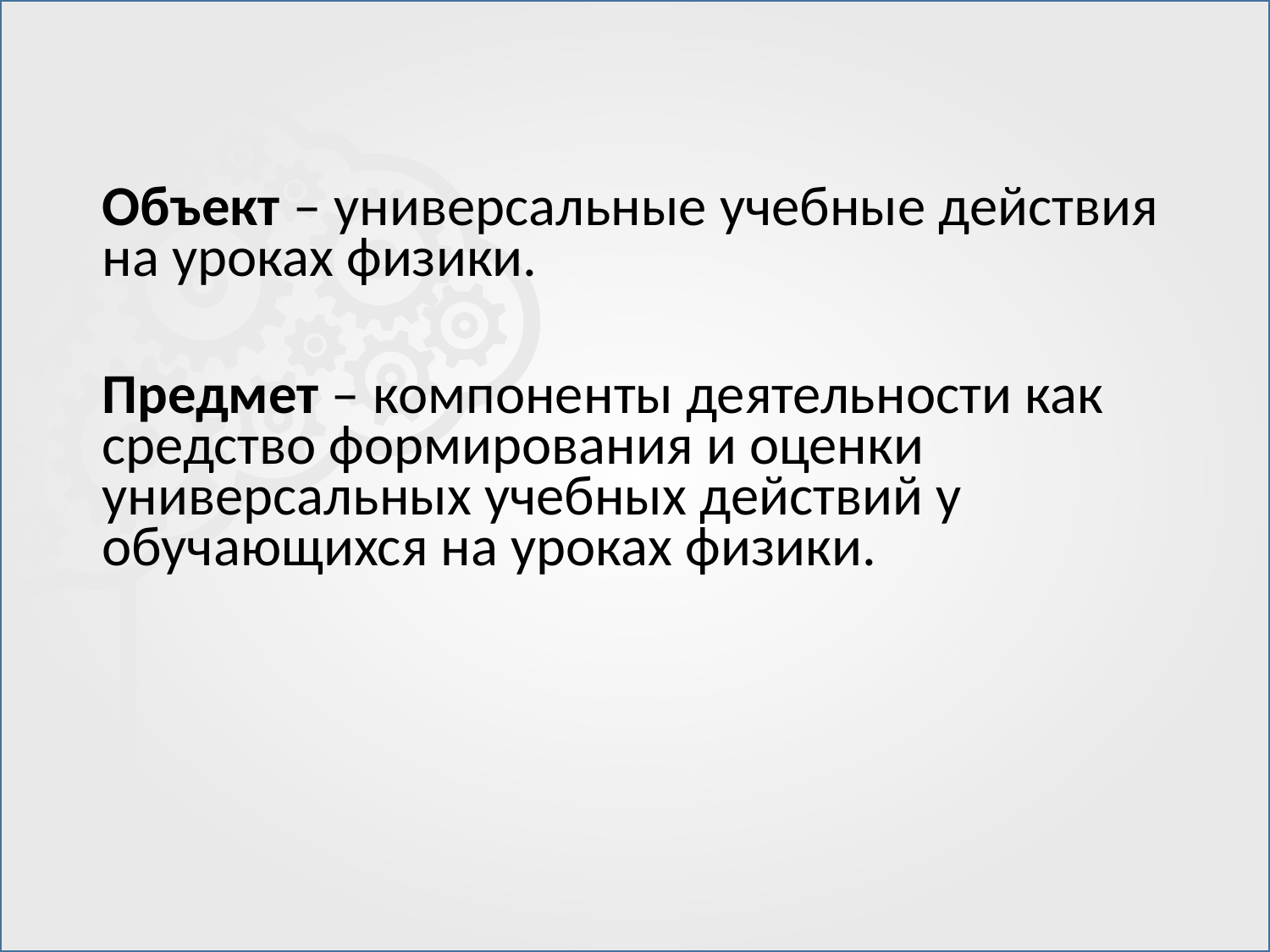

# Объект – универсальные учебные действия на уроках физики.

Предмет – компоненты деятельности как средство формирования и оценки универсальных учебных действий у обучающихся на уроках физики.